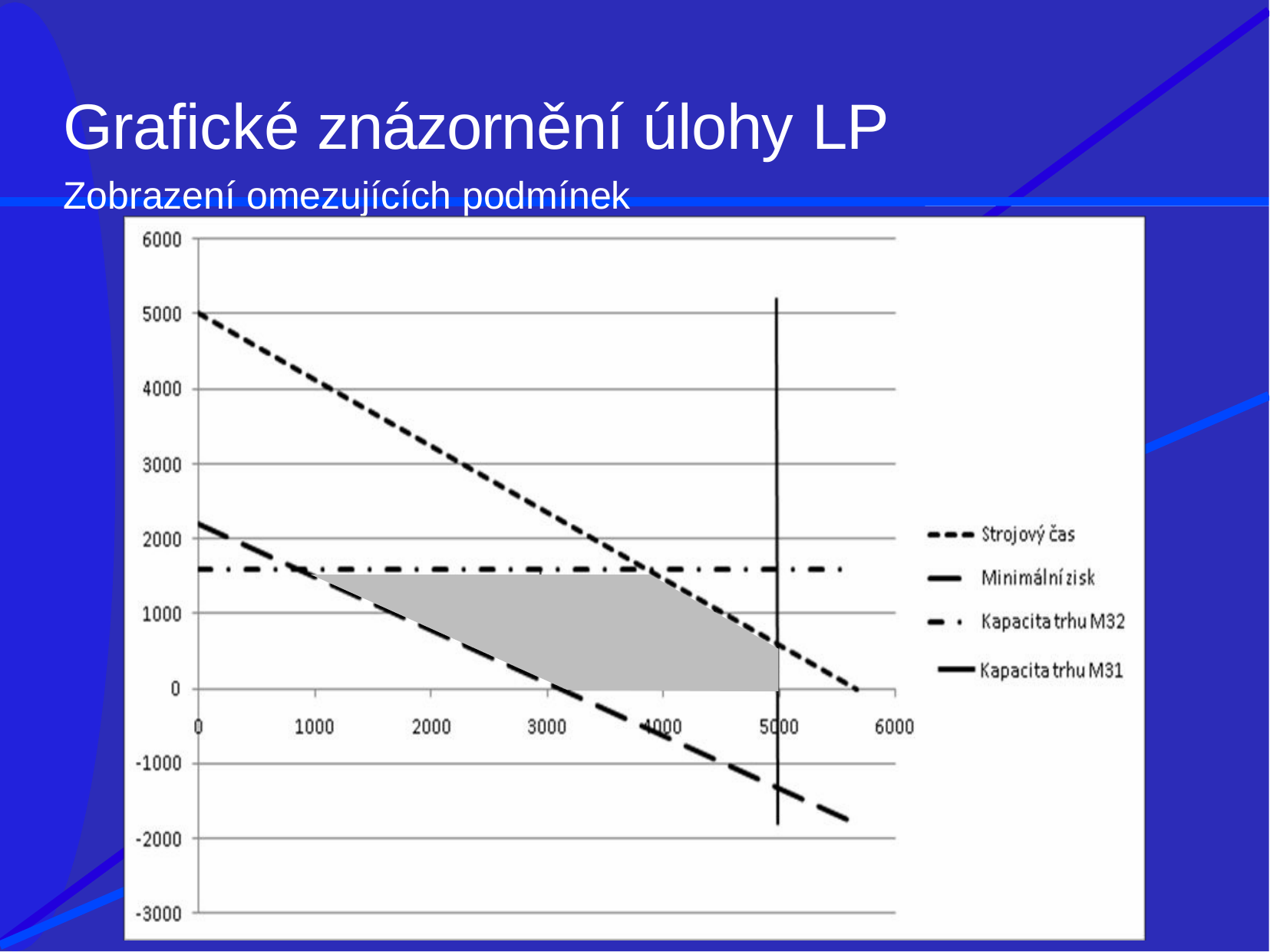

Grafické znázornění úlohy LP
Zobrazení omezujících podmínek